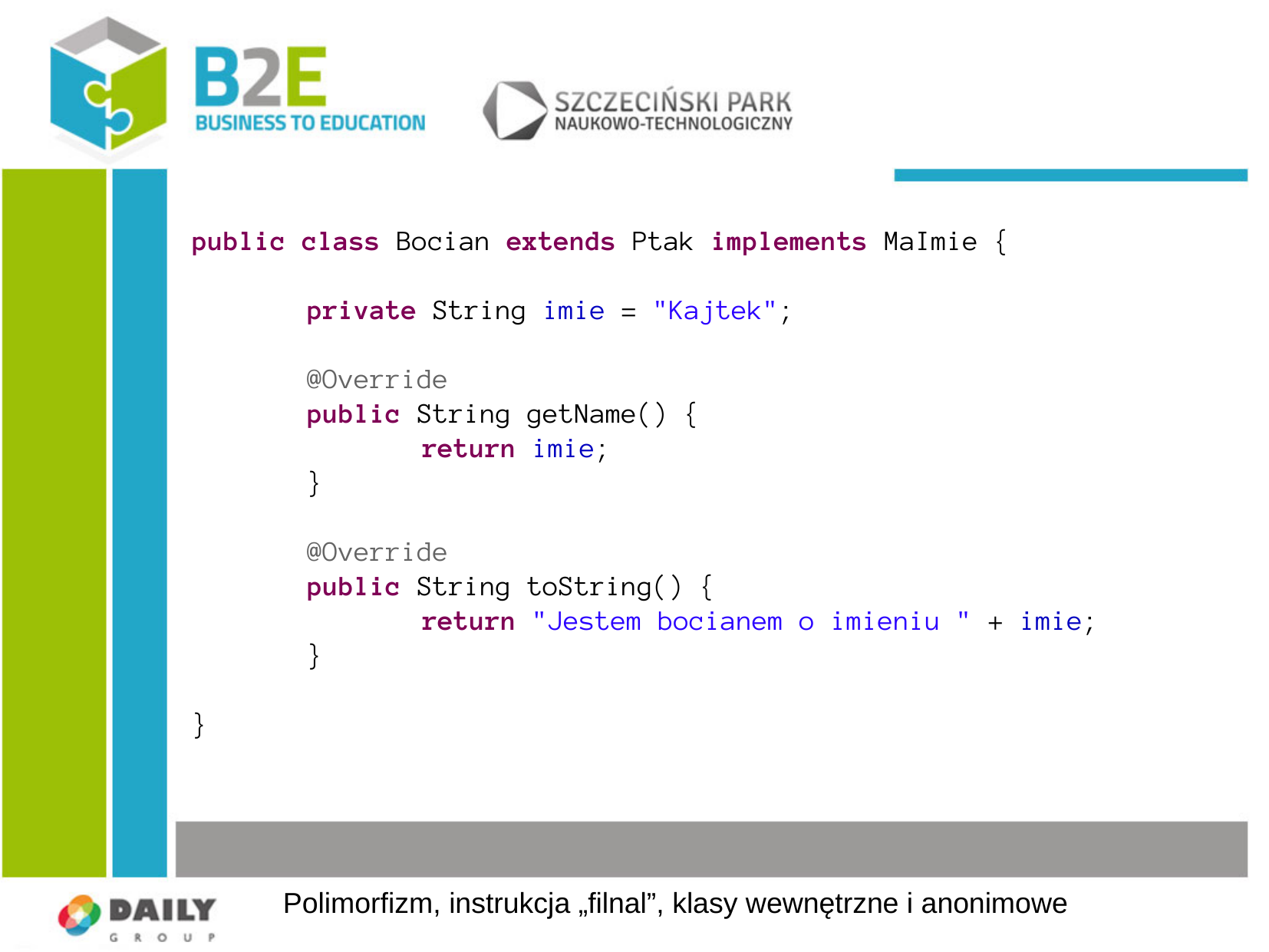

public class Bocian extends Ptak implements MaImie {

	private String imie = "Kajtek";

	@Override
	public String getName() {
		return imie;
	}

	@Override
	public String toString() {
		return "Jestem bocianem o imieniu " + imie;
	}

}
Polimorfizm, instrukcja „filnal”, klasy wewnętrzne i anonimowe